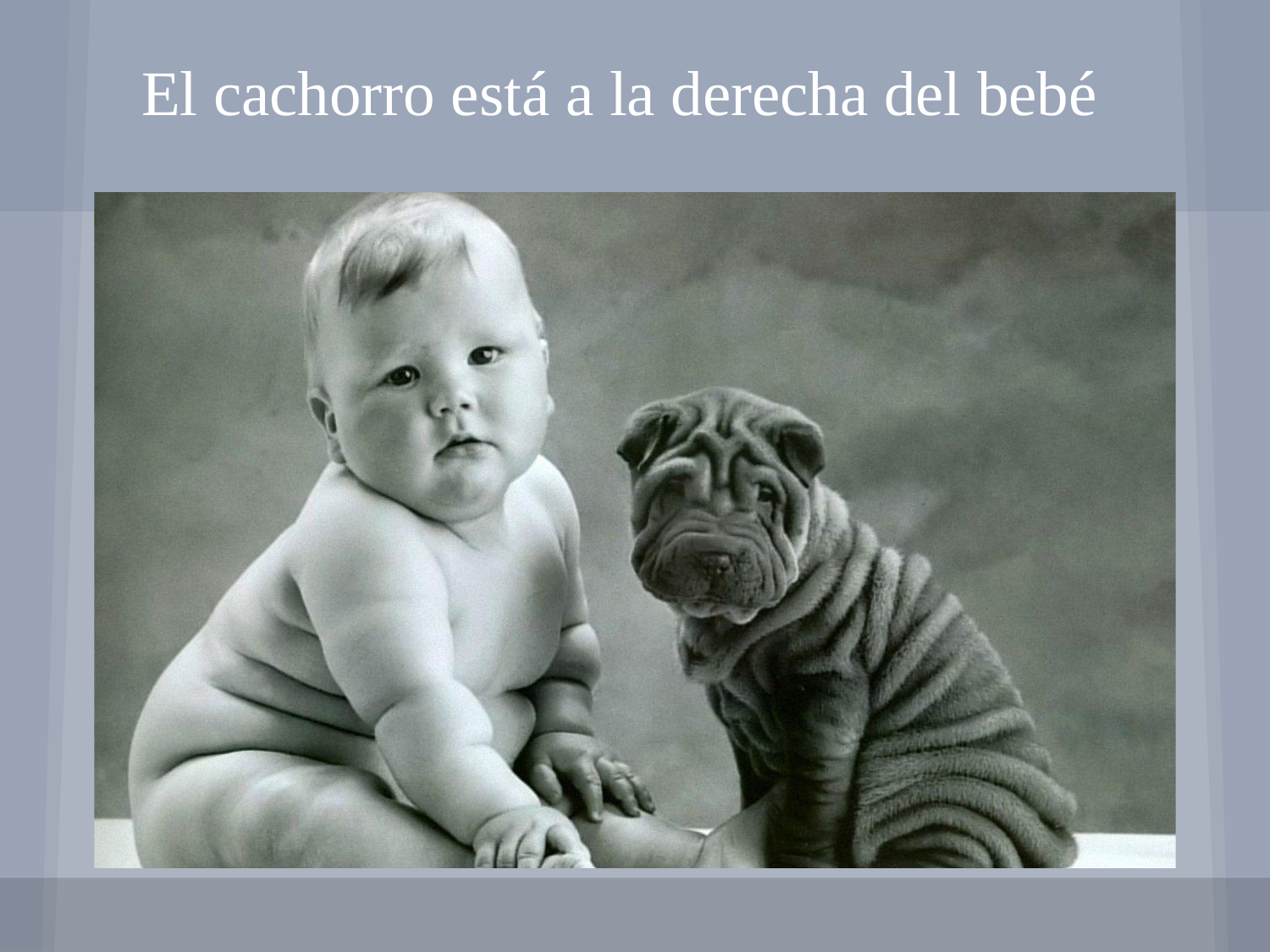

El cachorro está a la derecha del bebé